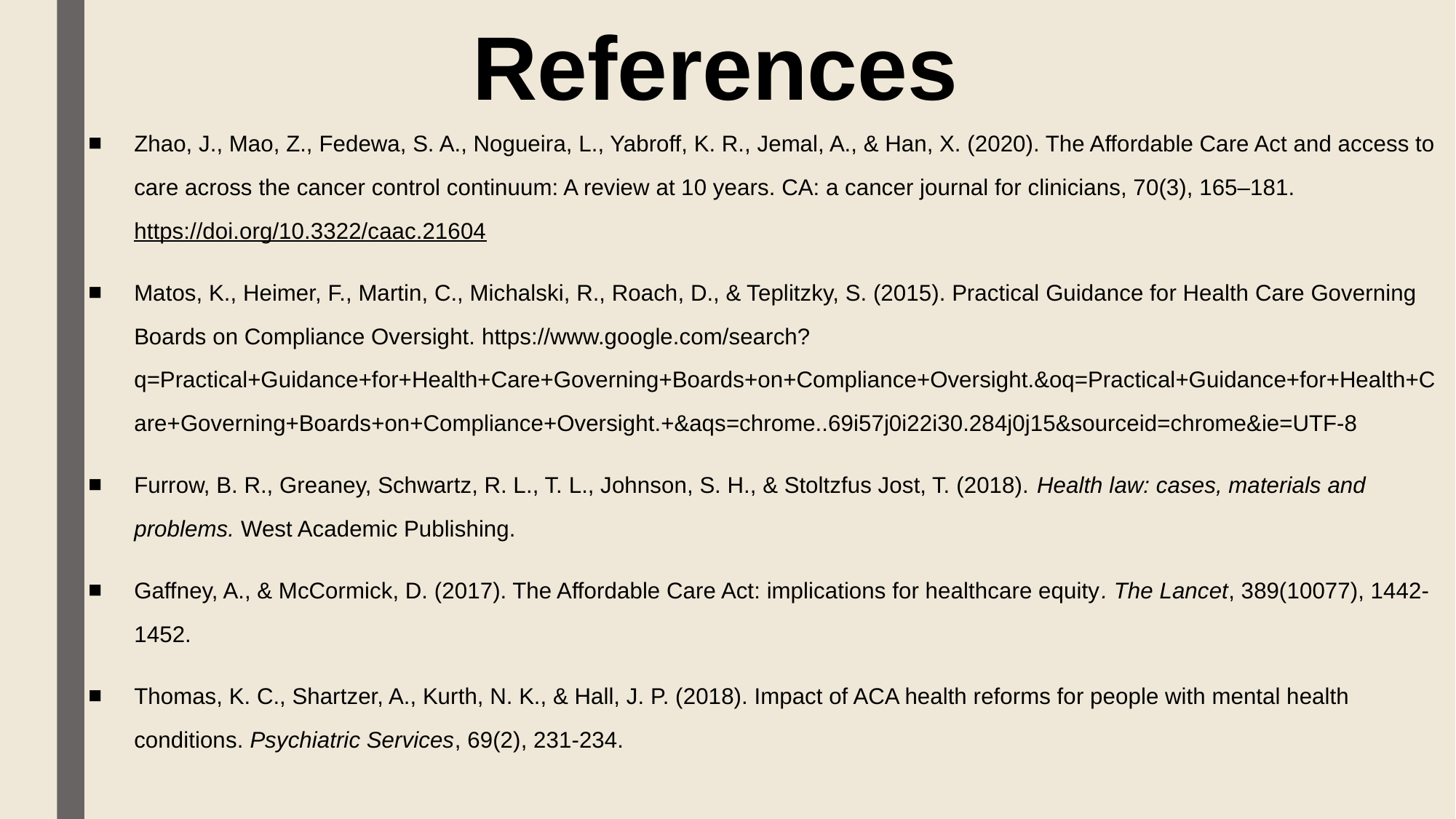

# References
Zhao, J., Mao, Z., Fedewa, S. A., Nogueira, L., Yabroff, K. R., Jemal, A., & Han, X. (2020). The Affordable Care Act and access to care across the cancer control continuum: A review at 10 years. CA: a cancer journal for clinicians, 70(3), 165–181. https://doi.org/10.3322/caac.21604
Matos, K., Heimer, F., Martin, C., Michalski, R., Roach, D., & Teplitzky, S. (2015). Practical Guidance for Health Care Governing Boards on Compliance Oversight. https://www.google.com/search?q=Practical+Guidance+for+Health+Care+Governing+Boards+on+Compliance+Oversight.&oq=Practical+Guidance+for+Health+Care+Governing+Boards+on+Compliance+Oversight.+&aqs=chrome..69i57j0i22i30.284j0j15&sourceid=chrome&ie=UTF-8
Furrow, B. R., Greaney, Schwartz, R. L., T. L., Johnson, S. H., & Stoltzfus Jost, T. (2018). Health law: cases, materials and problems. West Academic Publishing.
Gaffney, A., & McCormick, D. (2017). The Affordable Care Act: implications for healthcare equity. The Lancet, 389(10077), 1442-1452.
Thomas, K. C., Shartzer, A., Kurth, N. K., & Hall, J. P. (2018). Impact of ACA health reforms for people with mental health conditions. Psychiatric Services, 69(2), 231-234.